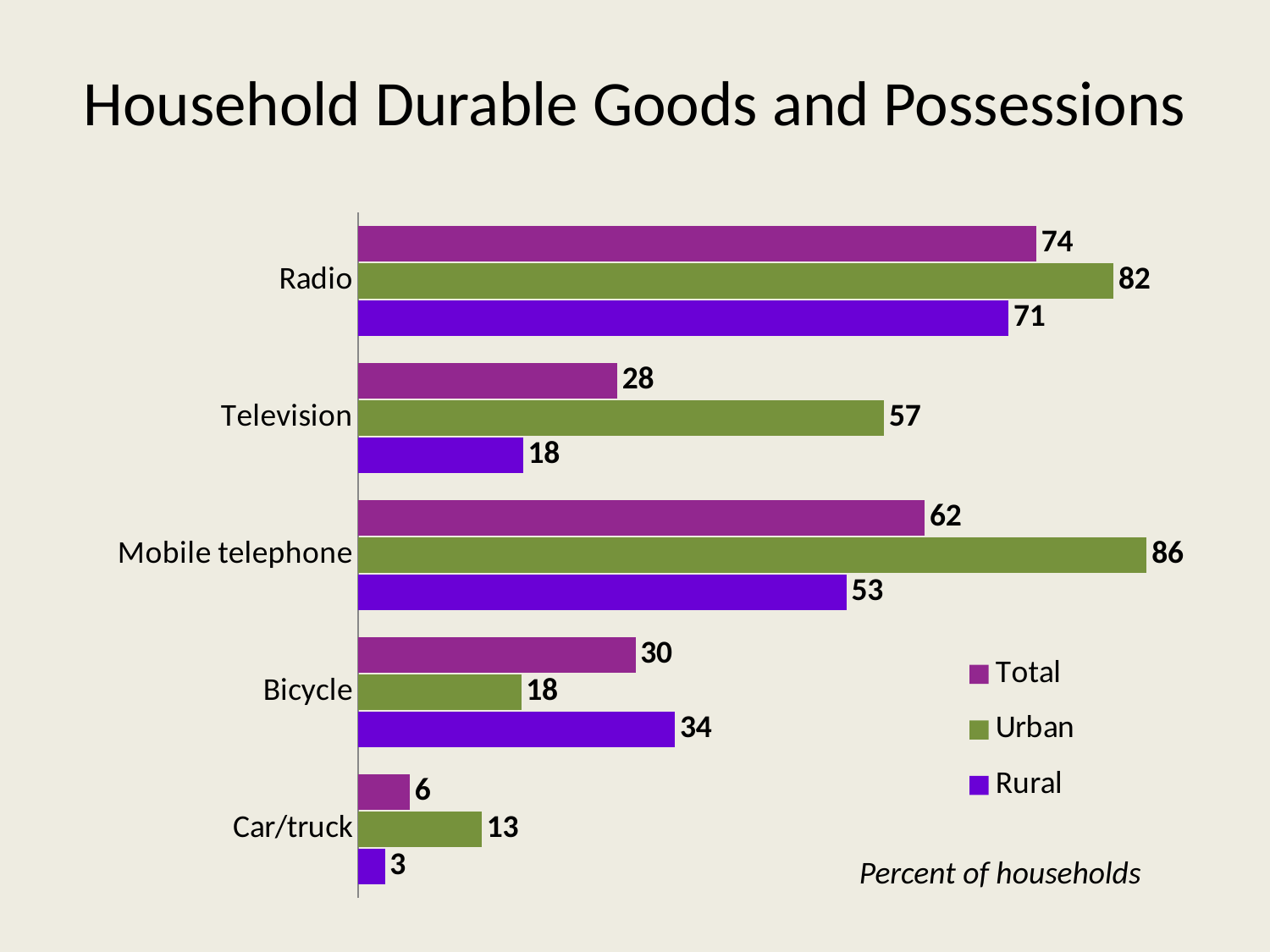

# Household Durable Goods and Possessions

### Chart

| Category | Rural | Urban | Total |
|---|---|---|---|
| Car/truck | 2.9 | 13.4 | 5.6 |
| Bicycle | 34.4 | 17.7 | 30.1 |
| Mobile telephone | 53.0 | 85.6 | 61.5 |
| Television | 17.9 | 57.1 | 28.1 |
| Radio | 70.6 | 82.0 | 73.6 |
Percent of households